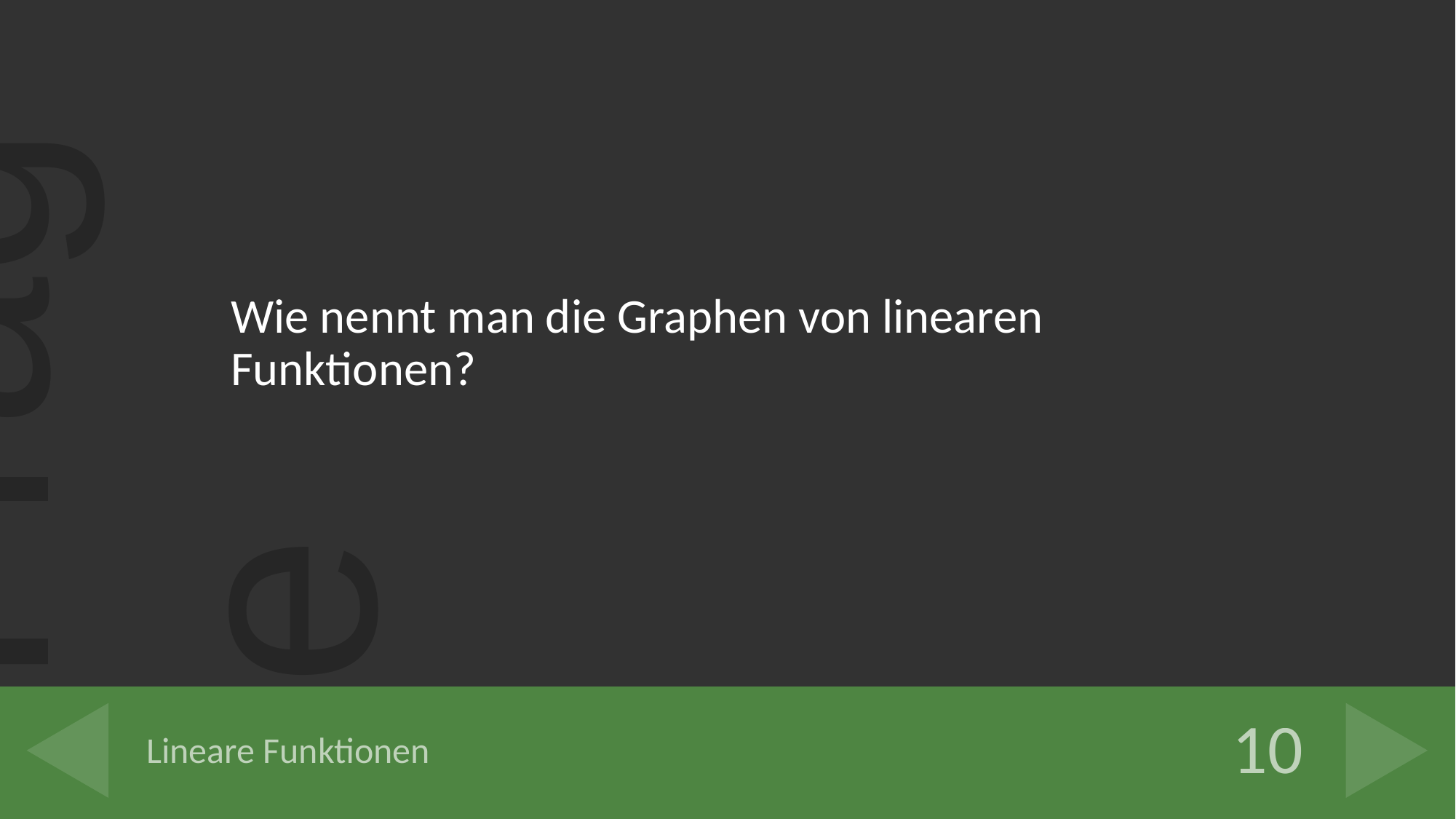

Wie nennt man die Graphen von linearen Funktionen?
# Lineare Funktionen
10